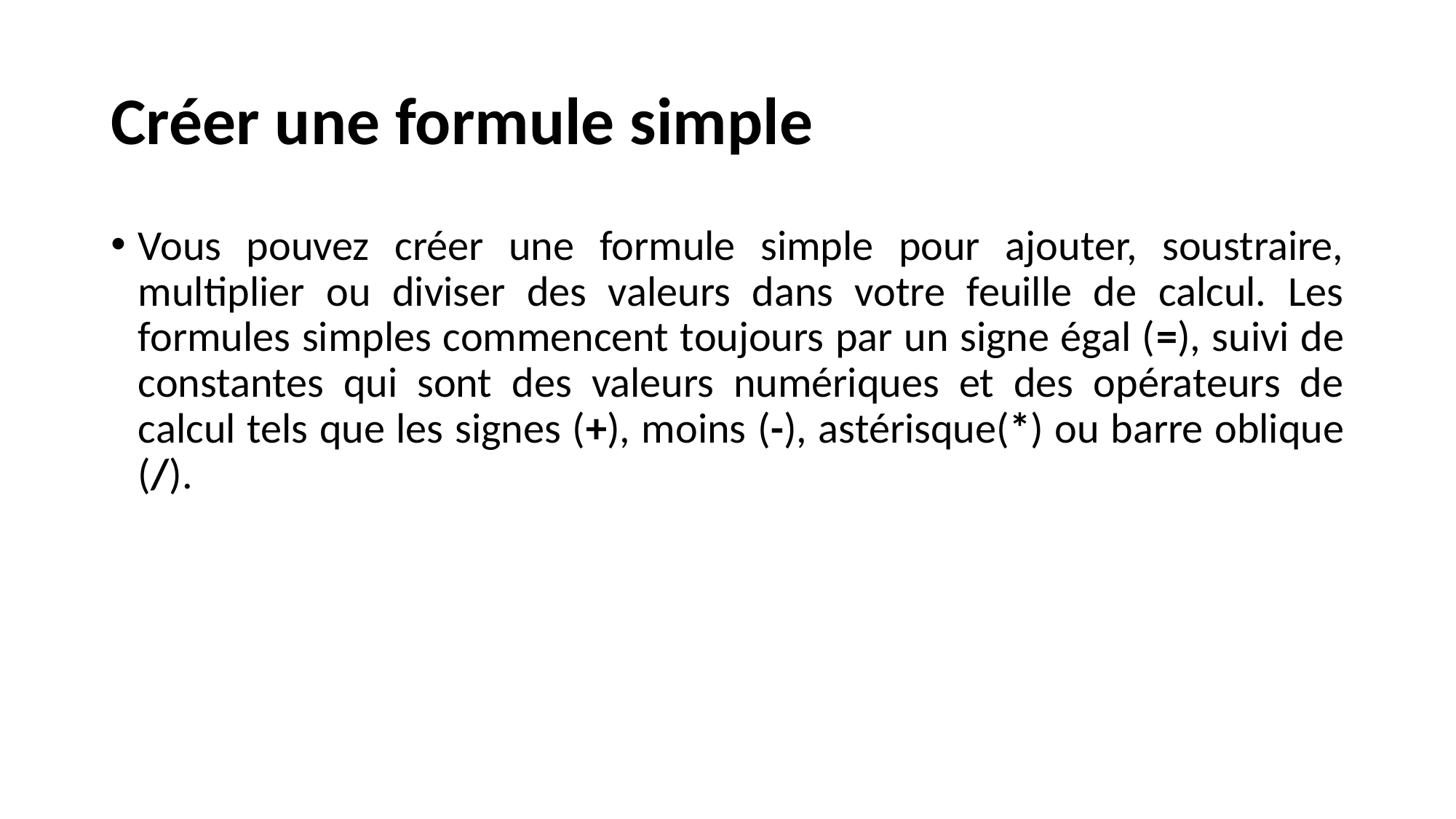

# Créer une formule simple
Vous pouvez créer une formule simple pour ajouter, soustraire, multiplier ou diviser des valeurs dans votre feuille de calcul. Les formules simples commencent toujours par un signe égal (=), suivi de constantes qui sont des valeurs numériques et des opérateurs de calcul tels que les signes (+), moins (-), astérisque(*) ou barre oblique (/).